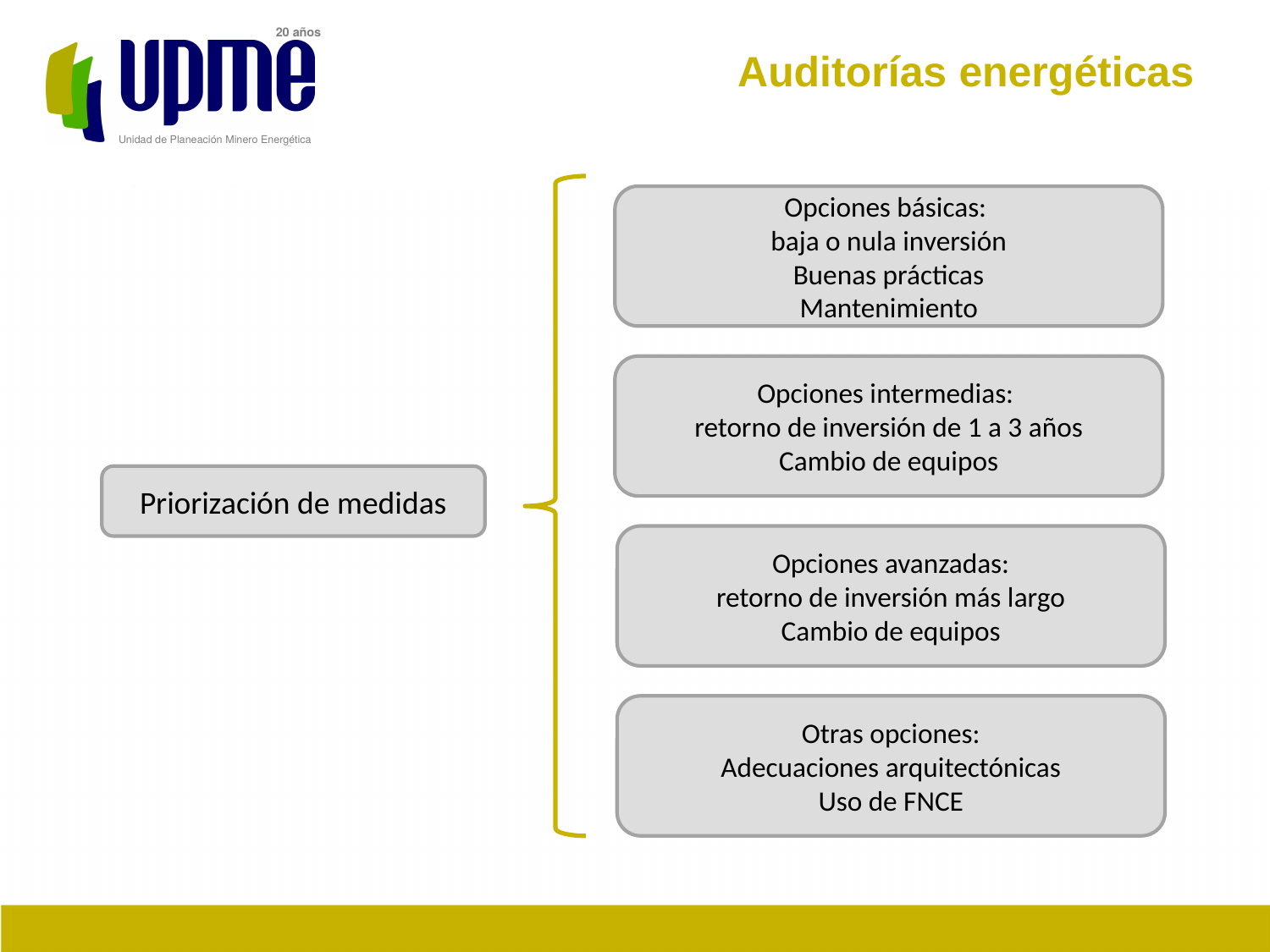

# Auditorías energéticas

Opciones básicas:
baja o nula inversión
Buenas prácticas
Mantenimiento
Opciones intermedias:
retorno de inversión de 1 a 3 años
Cambio de equipos
Priorización de medidas
Opciones avanzadas:
retorno de inversión más largo
Cambio de equipos
Otras opciones:
Adecuaciones arquitectónicas
Uso de FNCE